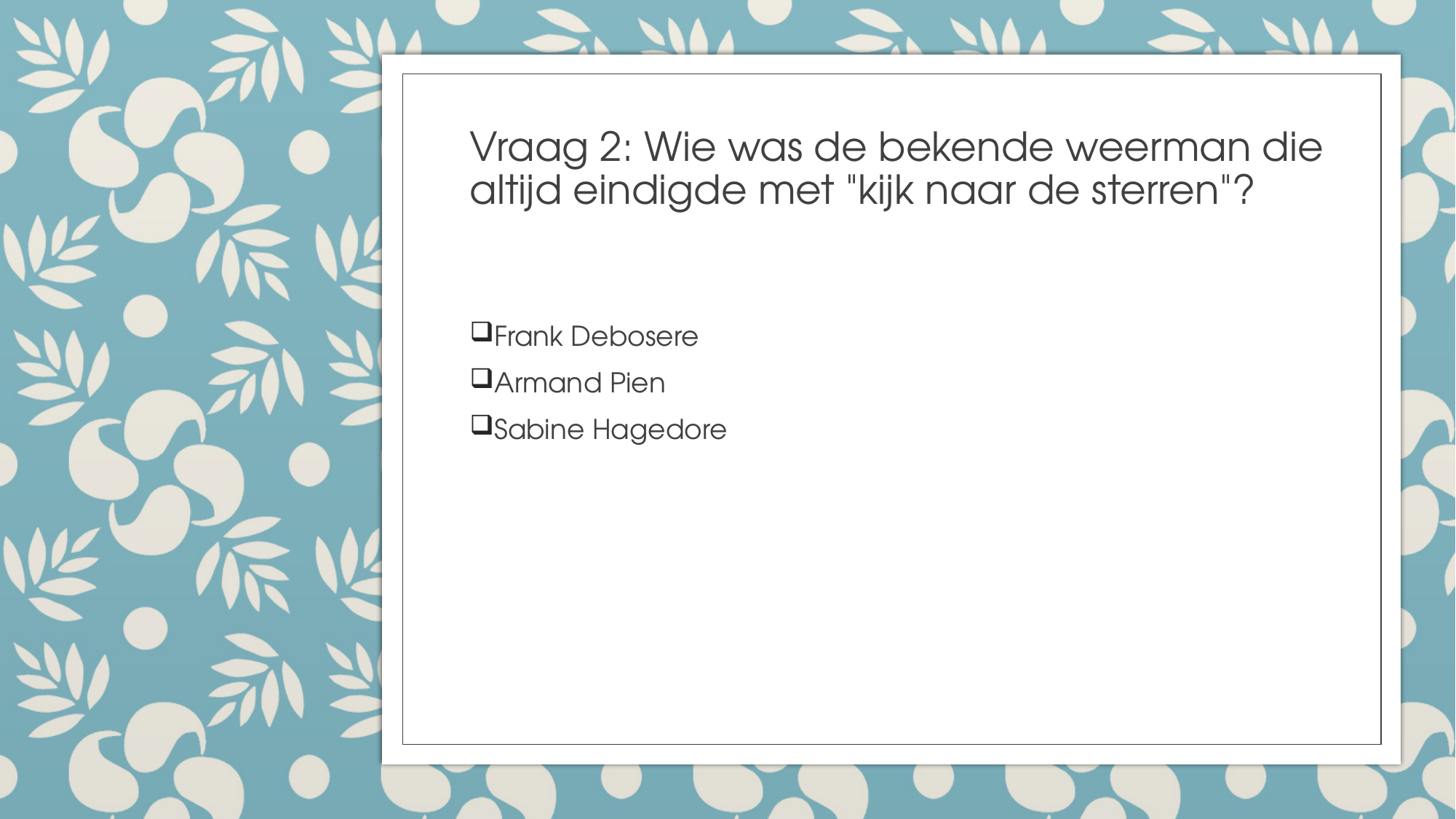

# Vraag 2: Wie was de bekende weerman die altijd eindigde met "kijk naar de sterren"?
Frank Debosere
Armand Pien
Sabine Hagedore